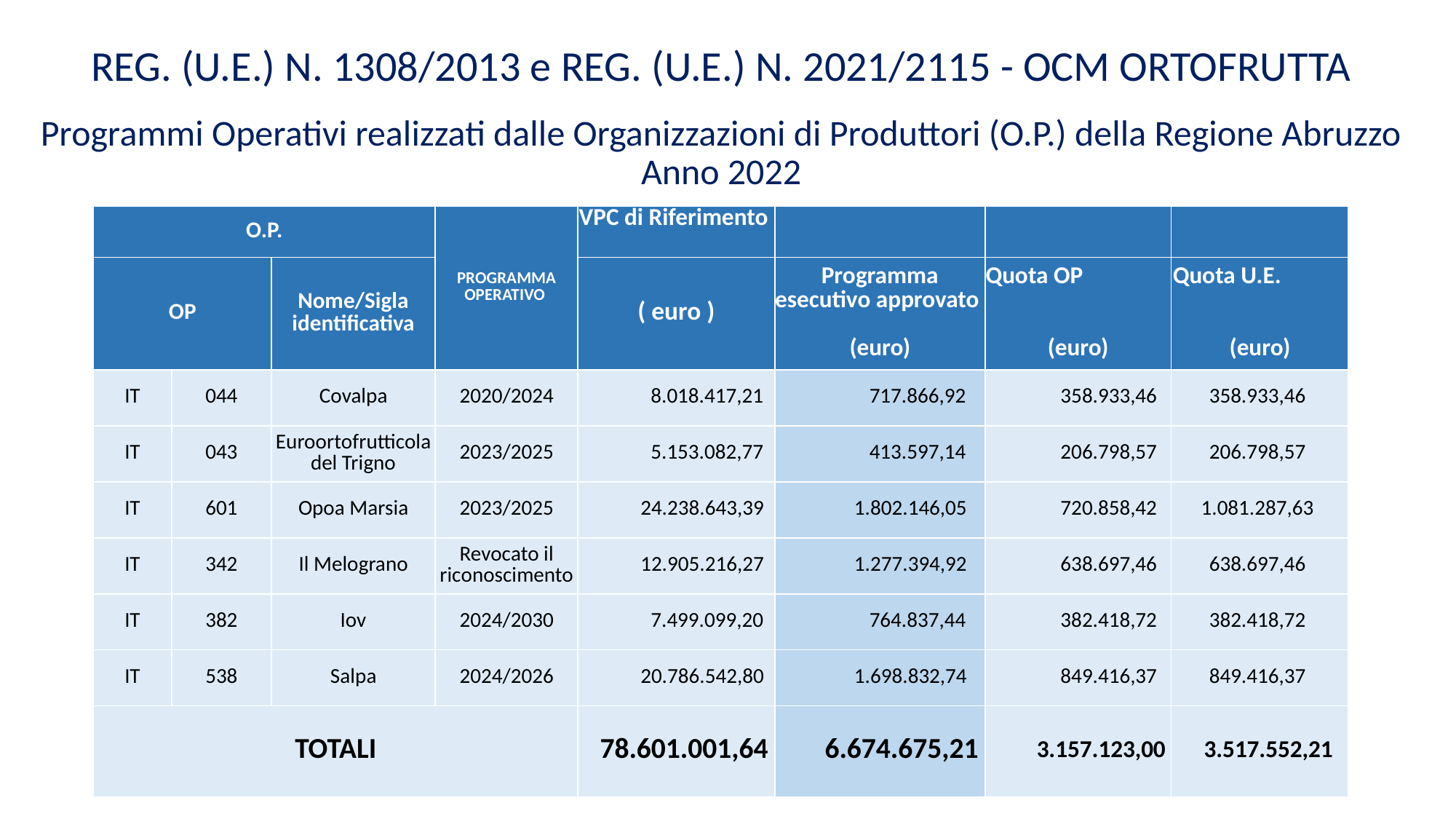

REG. (U.E.) N. 1308/2013 e REG. (U.E.) N. 2021/2115 - OCM ORTOFRUTTA
Programmi Operativi realizzati dalle Organizzazioni di Produttori (O.P.) della Regione Abruzzo
Anno 2022
| O.P. |  |  | PROGRAMMA OPERATIVO | VPC di Riferimento |  |  |  |
| --- | --- | --- | --- | --- | --- | --- | --- |
| OP |  | Nome/Sigla identificativa |  | ( euro ) | Programma esecutivo approvato (euro) | Quota OP (euro) | Quota U.E. (euro) |
| IT | 044 | Covalpa | 2020/2024 | 8.018.417,21 | 717.866,92 | 358.933,46 | 358.933,46 |
| IT | 043 | Euroortofrutticola del Trigno | 2023/2025 | 5.153.082,77 | 413.597,14 | 206.798,57 | 206.798,57 |
| IT | 601 | Opoa Marsia | 2023/2025 | 24.238.643,39 | 1.802.146,05 | 720.858,42 | 1.081.287,63 |
| IT | 342 | Il Melograno | Revocato il riconoscimento | 12.905.216,27 | 1.277.394,92 | 638.697,46 | 638.697,46 |
| IT | 382 | Iov | 2024/2030 | 7.499.099,20 | 764.837,44 | 382.418,72 | 382.418,72 |
| IT | 538 | Salpa | 2024/2026 | 20.786.542,80 | 1.698.832,74 | 849.416,37 | 849.416,37 |
| TOTALI |  |  |  | 78.601.001,64 | 6.674.675,21 | 3.157.123,00 | 3.517.552,21 |